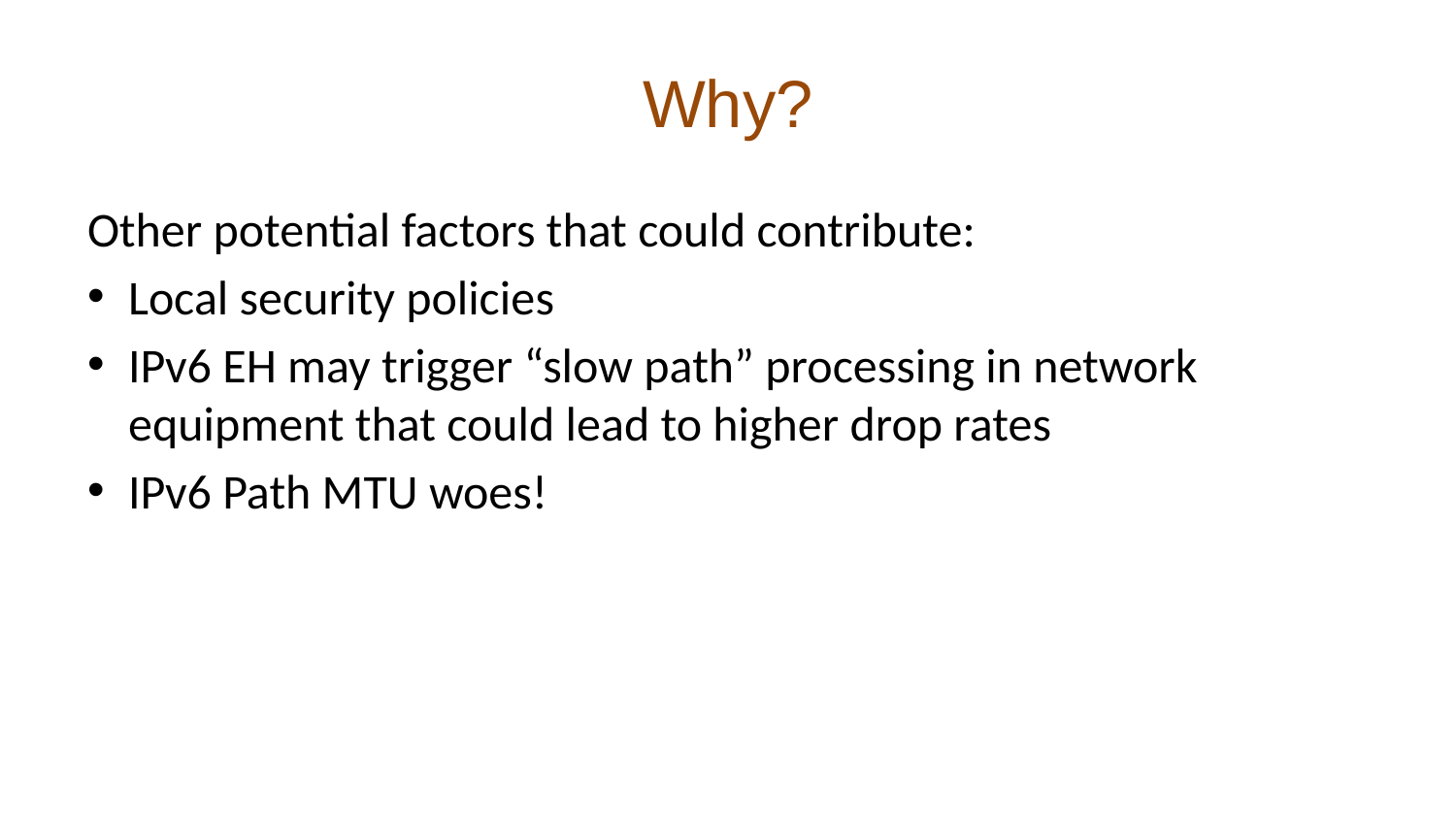

# Why?
Other potential factors that could contribute:
Local security policies
IPv6 EH may trigger “slow path” processing in network equipment that could lead to higher drop rates
IPv6 Path MTU woes!